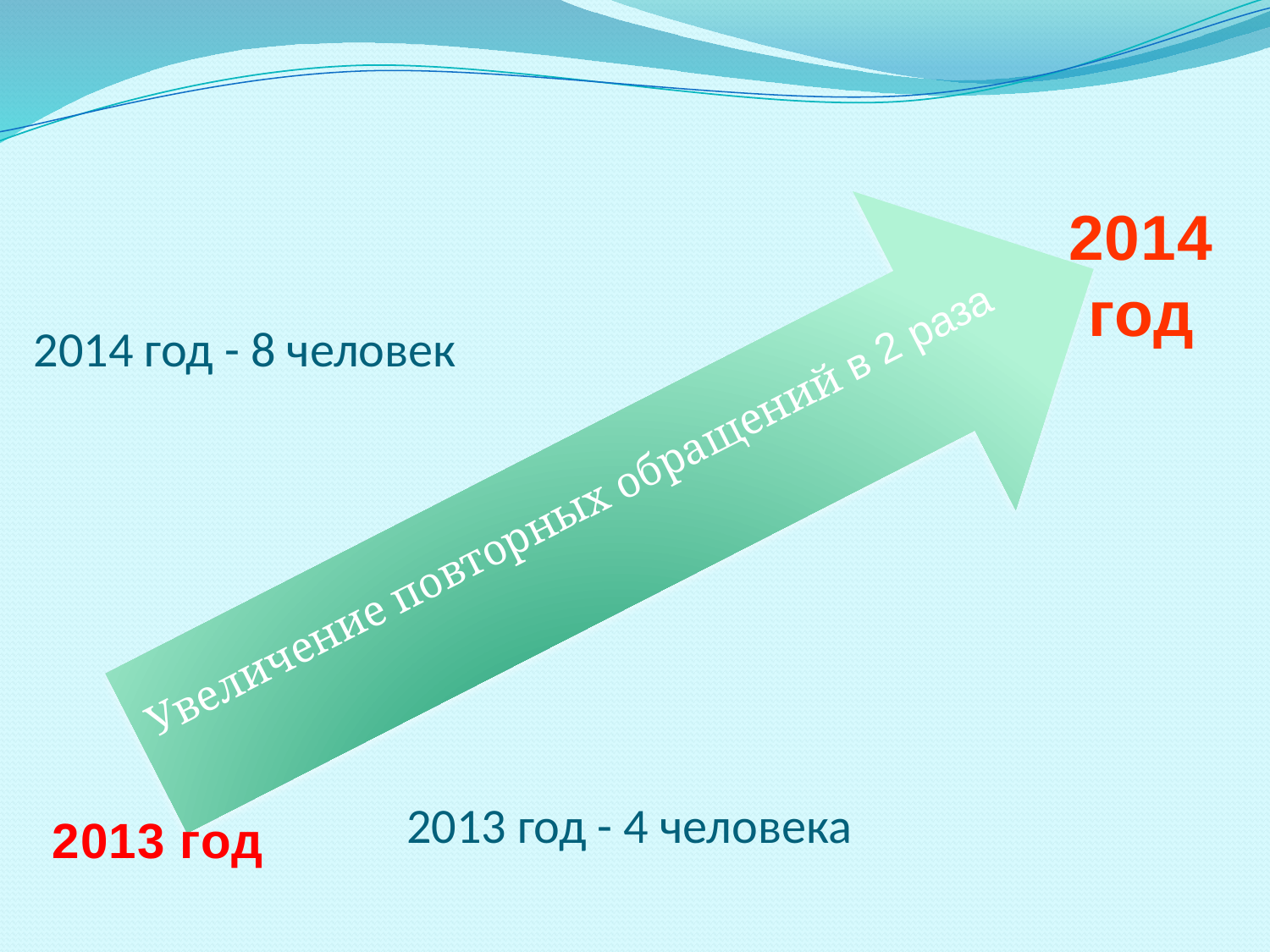

# 2014 год - 8 человек
2014 год
Увеличение повторных обращений в 2 раза

2013 год - 4 человека
2013 год